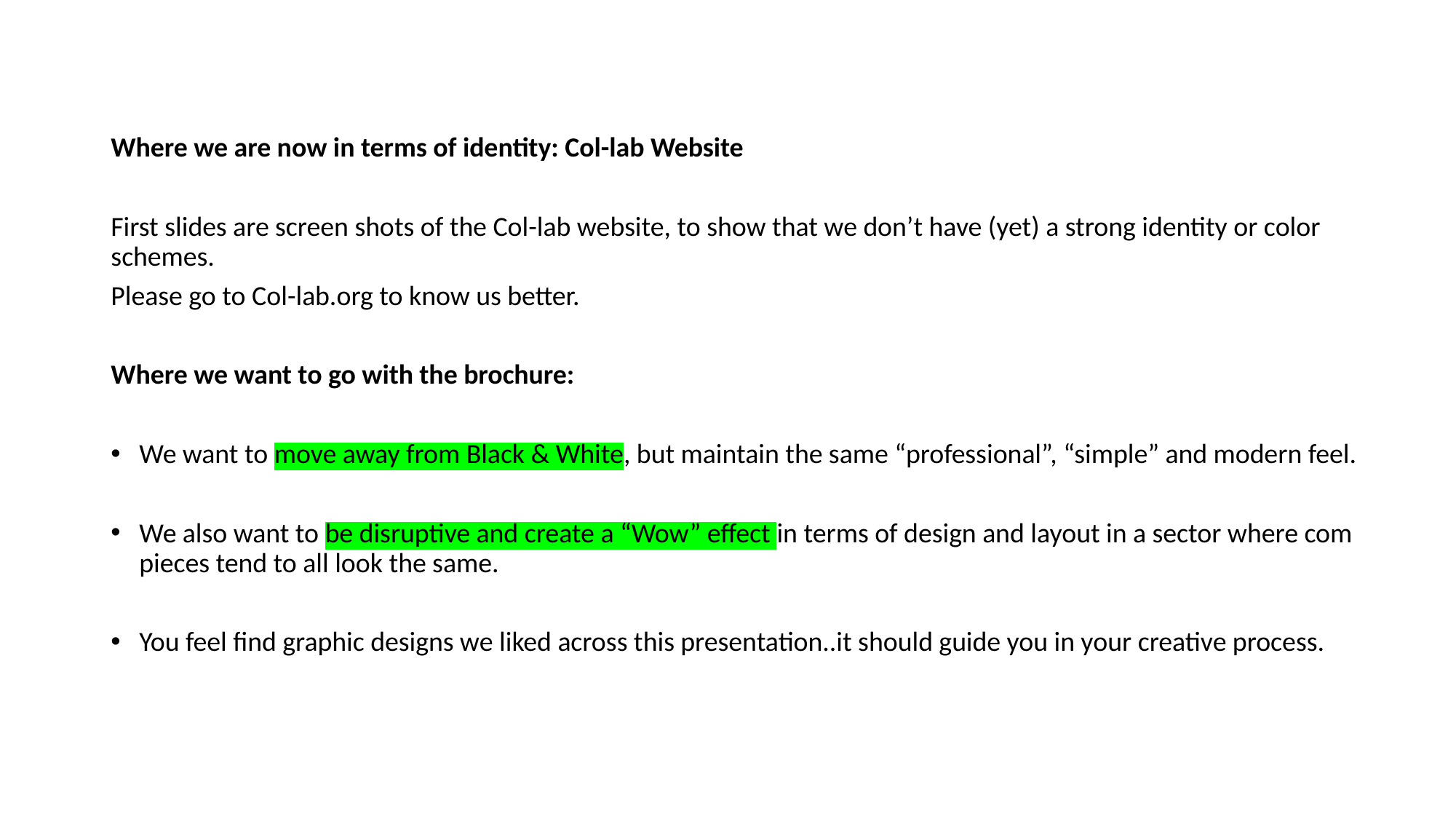

Where we are now in terms of identity: Col-lab Website

First slides are screen shots of the Col-lab website, to show that we don’t have (yet) a strong identity or color schemes.
Please go to Col-lab.org to know us better.

Where we want to go with the brochure:

We want to move away from Black & White, but maintain the same “professional”, “simple” and modern feel.

We also want to be disruptive and create a “Wow” effect in terms of design and layout in a sector where com pieces tend to all look the same.

You feel find graphic designs we liked across this presentation..it should guide you in your creative process.